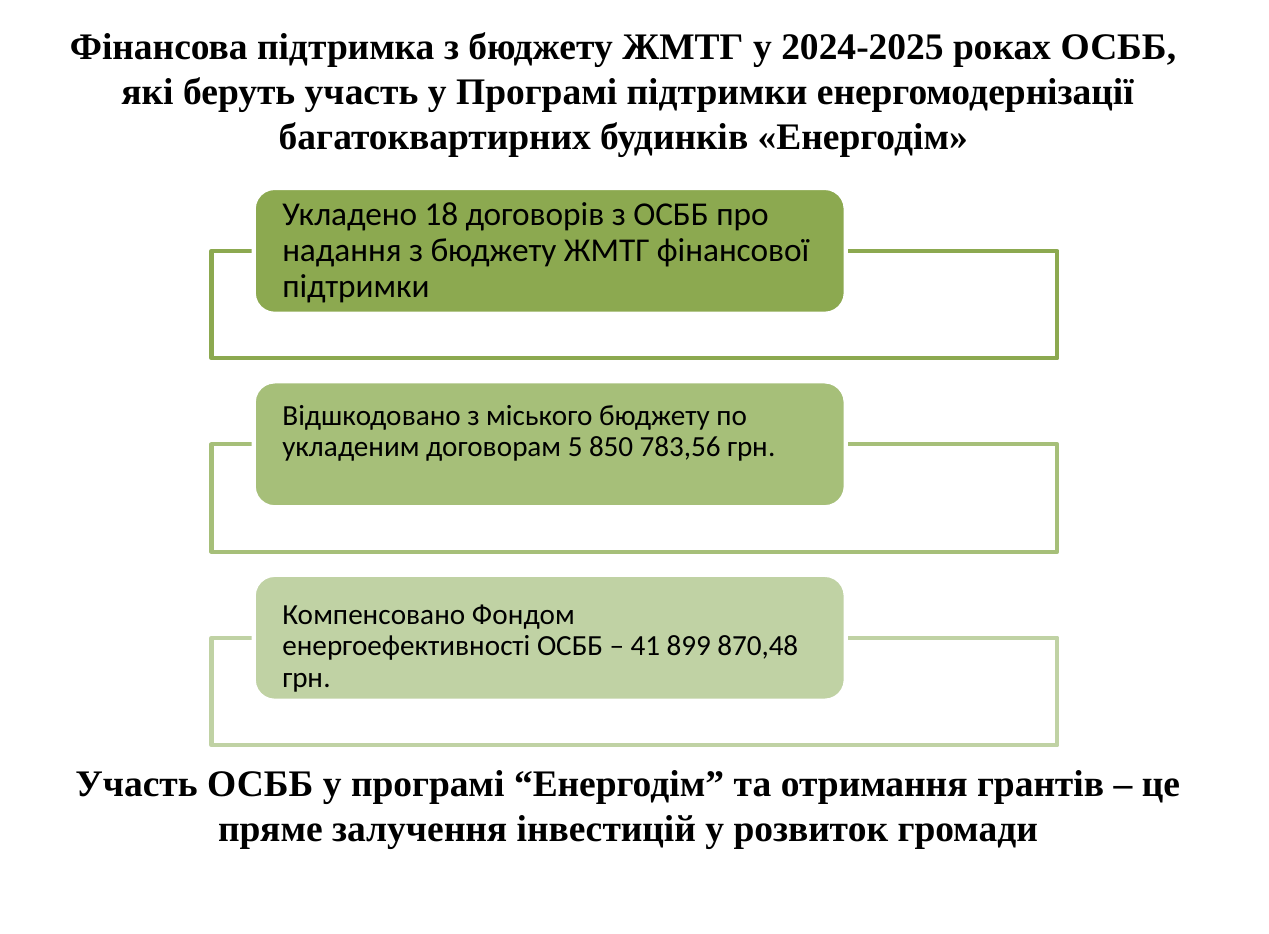

Фінансова підтримка з бюджету ЖМТГ у 2024-2025 роках ОСББ,  які беруть участь у Програмі підтримки енергомодернізації багатоквартирних будинків «Енергодім»
Укладено 18 договорів з ОСББ про надання з бюджету ЖМТГ фінансової підтримки
Відшкодовано з міського бюджету по укладеним договорам 5 850 783,56 грн.

Компенсовано Фондом енергоефективності ОСББ – 41 899 870,48 грн.

Участь ОСББ у програмі “Енергодім” та отримання грантів – це пряме залучення інвестицій у розвиток громади